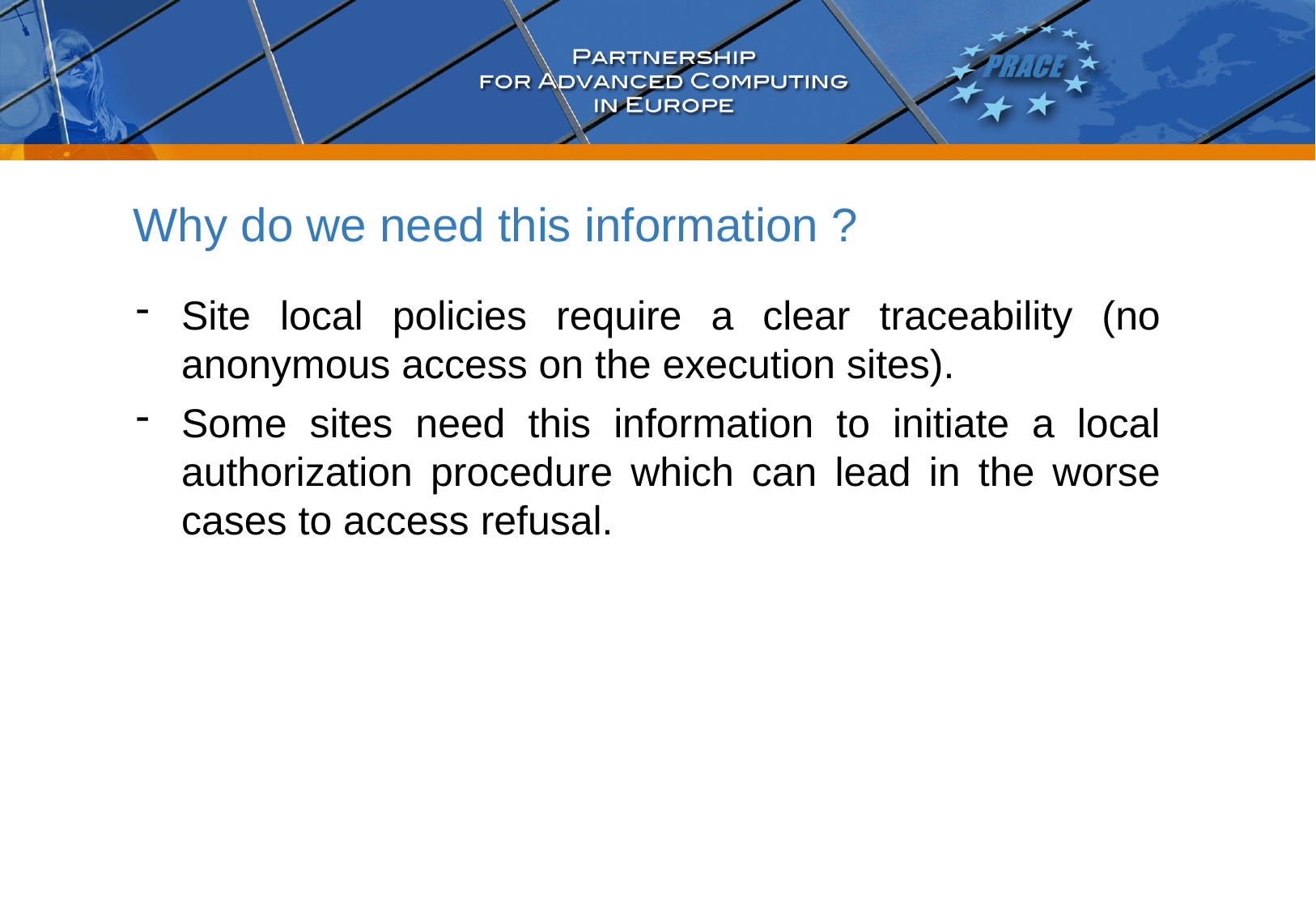

# Why do we need this information ?
Site local policies require a clear traceability (no anonymous access on the execution sites).
Some sites need this information to initiate a local authorization procedure which can lead in the worse cases to access refusal.